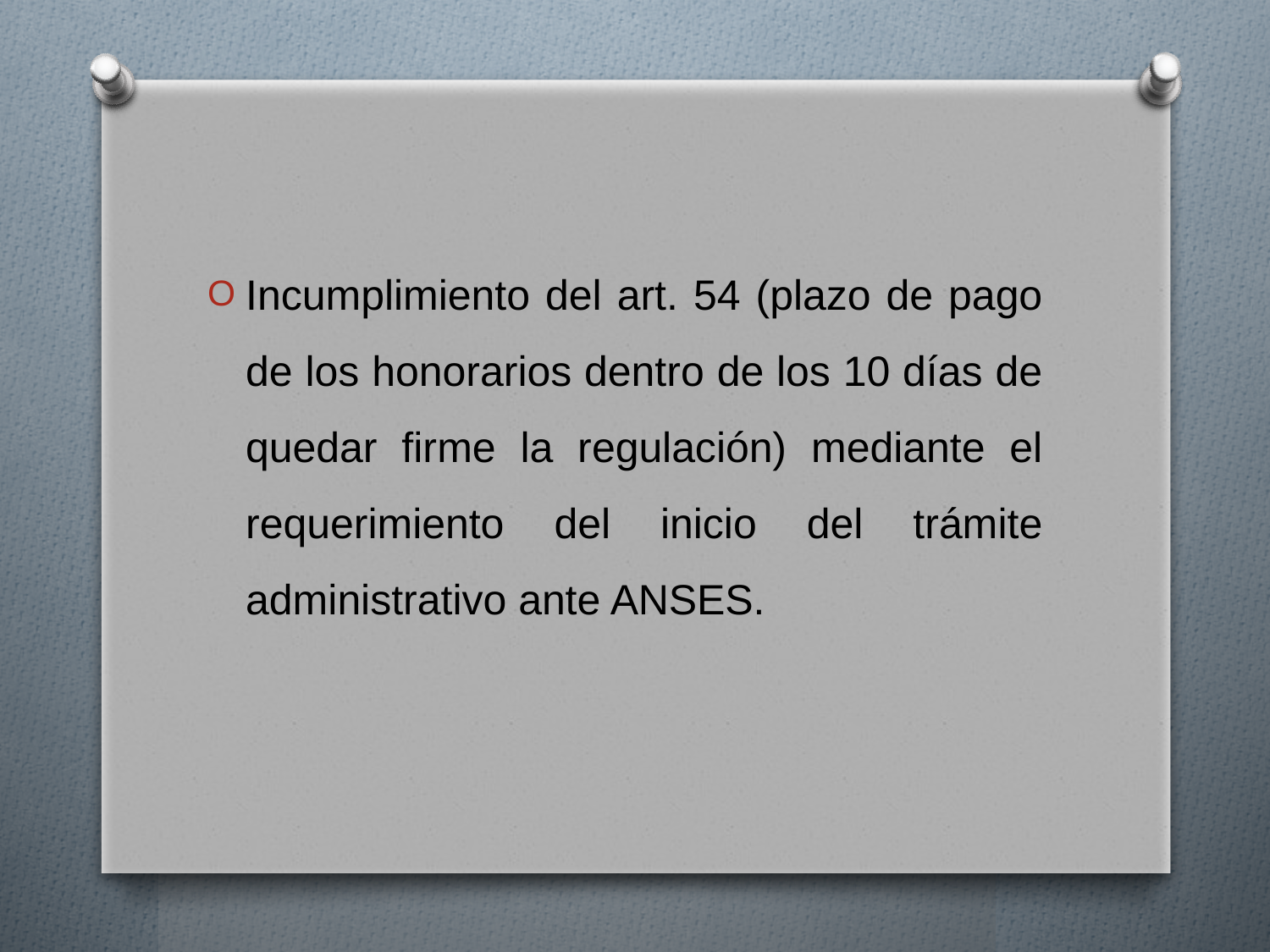

Incumplimiento del art. 54 (plazo de pago de los honorarios dentro de los 10 días de quedar firme la regulación) mediante el requerimiento del inicio del trámite administrativo ante ANSES.